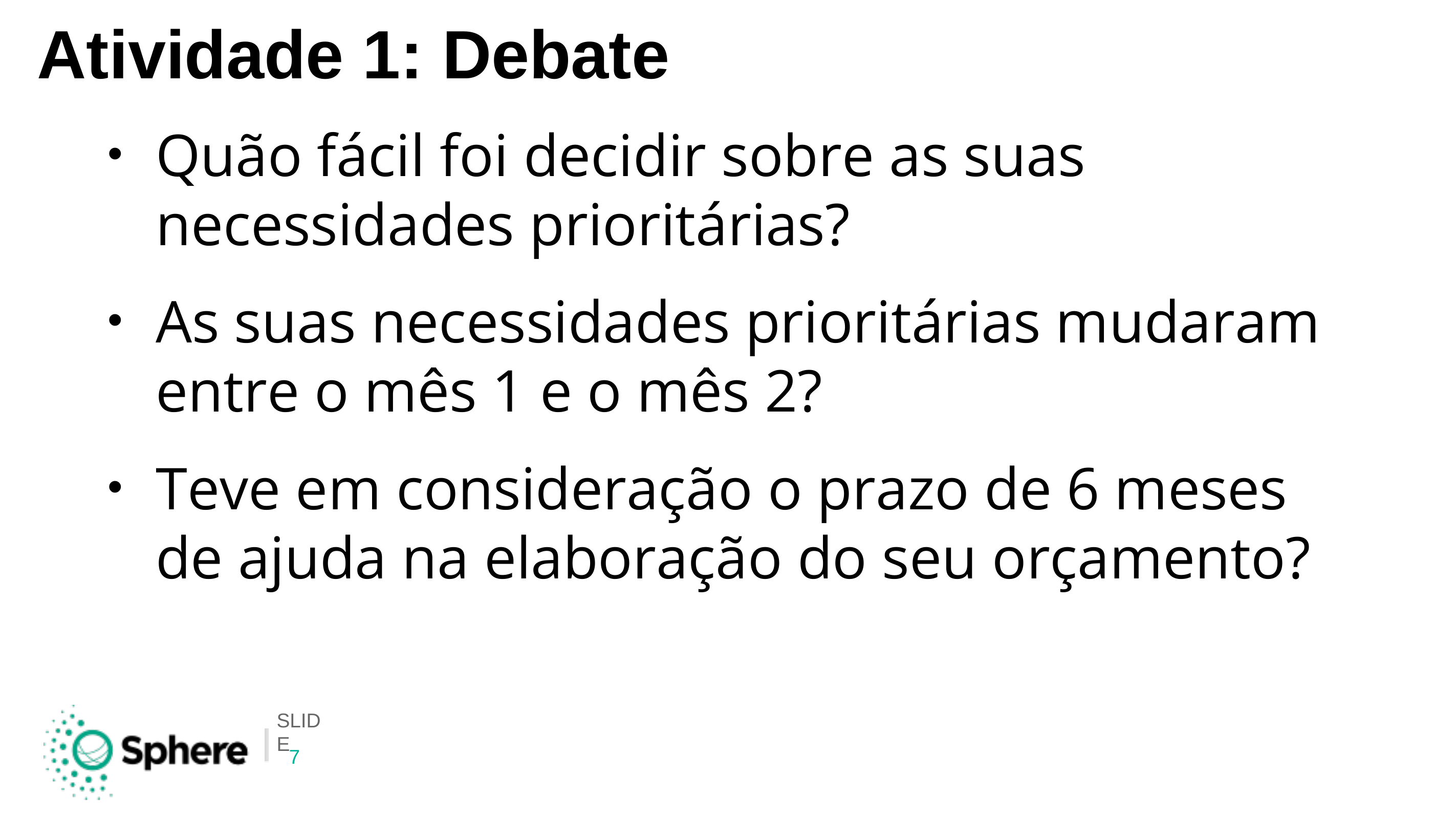

# Atividade 1: Debate
Quão fácil foi decidir sobre as suas necessidades prioritárias?
As suas necessidades prioritárias mudaram entre o mês 1 e o mês 2?
Teve em consideração o prazo de 6 meses de ajuda na elaboração do seu orçamento?
7